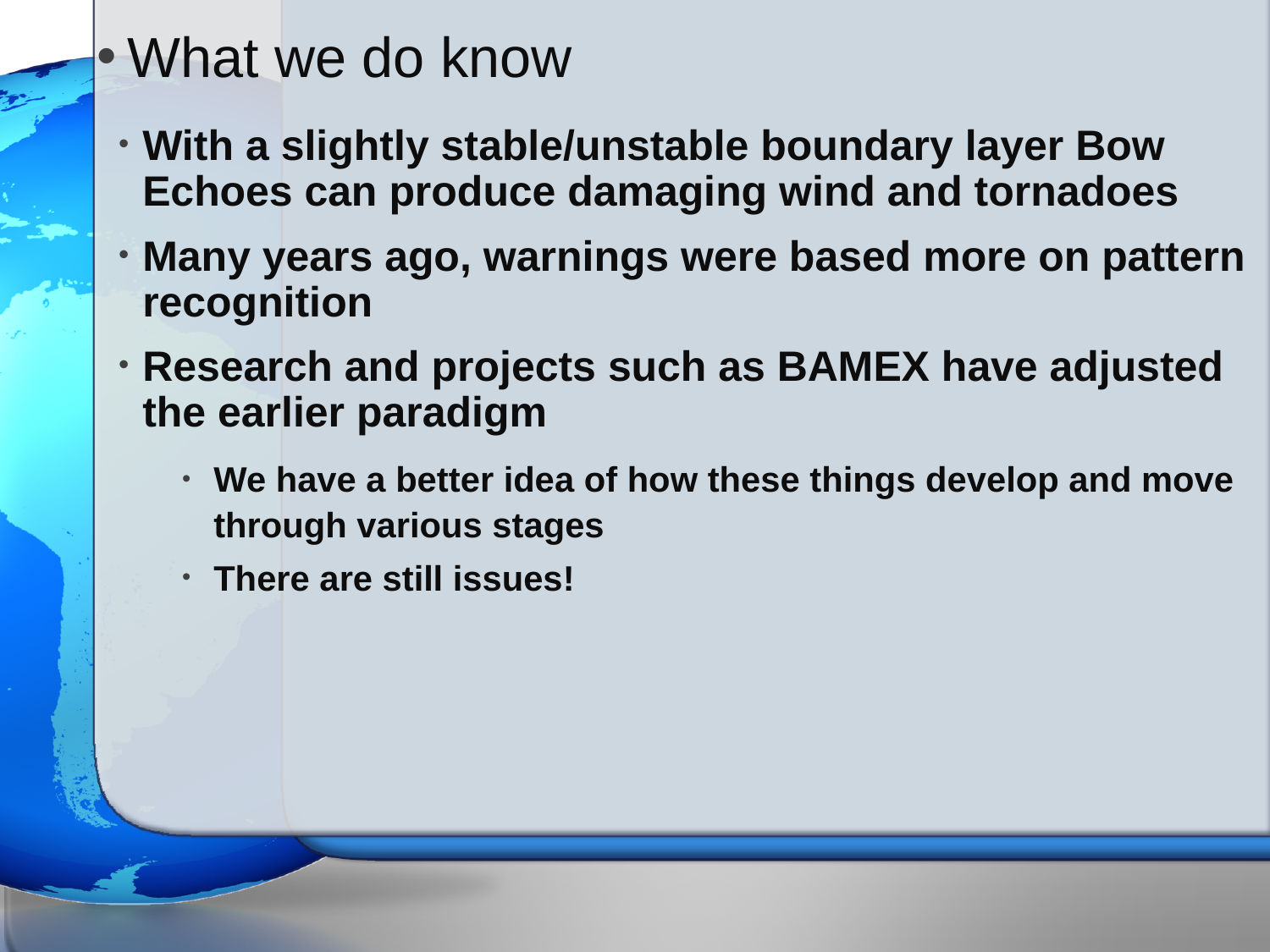

# What we do know
With a slightly stable/unstable boundary layer Bow Echoes can produce damaging wind and tornadoes
Many years ago, warnings were based more on pattern recognition
Research and projects such as BAMEX have adjusted the earlier paradigm
We have a better idea of how these things develop and move through various stages
There are still issues!